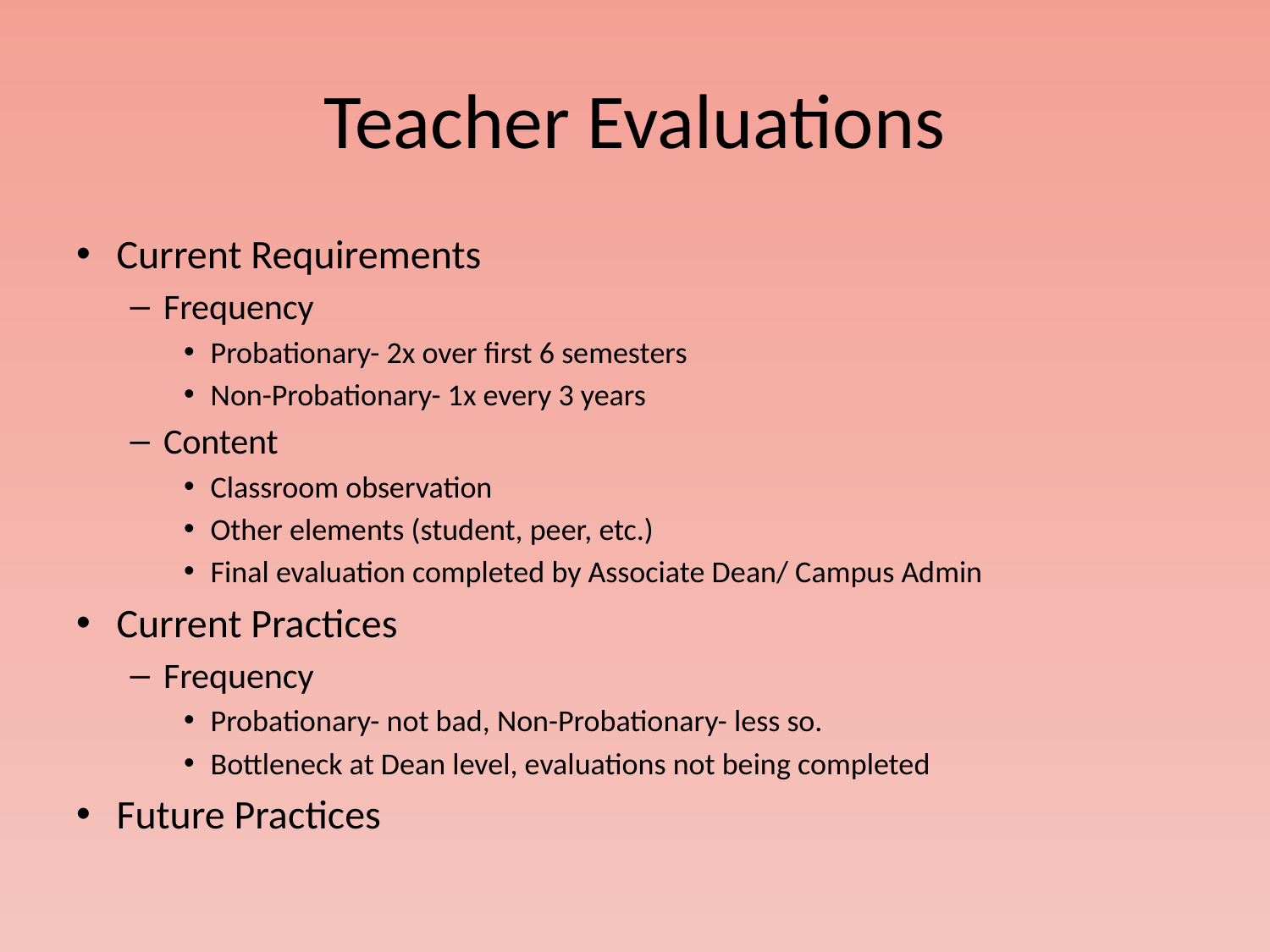

# Teacher Evaluations
Current Requirements
Frequency
Probationary- 2x over first 6 semesters
Non-Probationary- 1x every 3 years
Content
Classroom observation
Other elements (student, peer, etc.)
Final evaluation completed by Associate Dean/ Campus Admin
Current Practices
Frequency
Probationary- not bad, Non-Probationary- less so.
Bottleneck at Dean level, evaluations not being completed
Future Practices